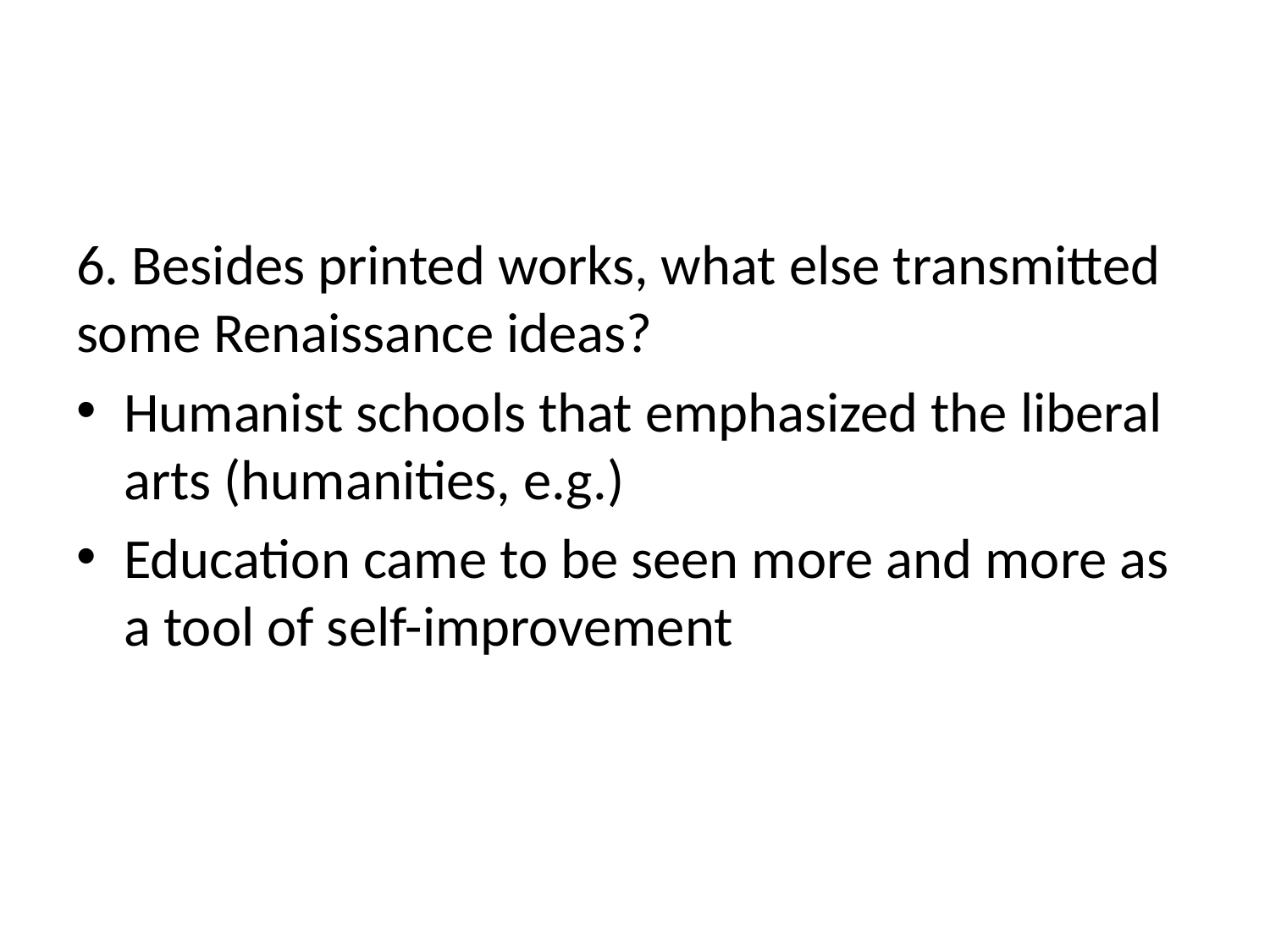

#
6. Besides printed works, what else transmitted some Renaissance ideas?
Humanist schools that emphasized the liberal arts (humanities, e.g.)
Education came to be seen more and more as a tool of self-improvement